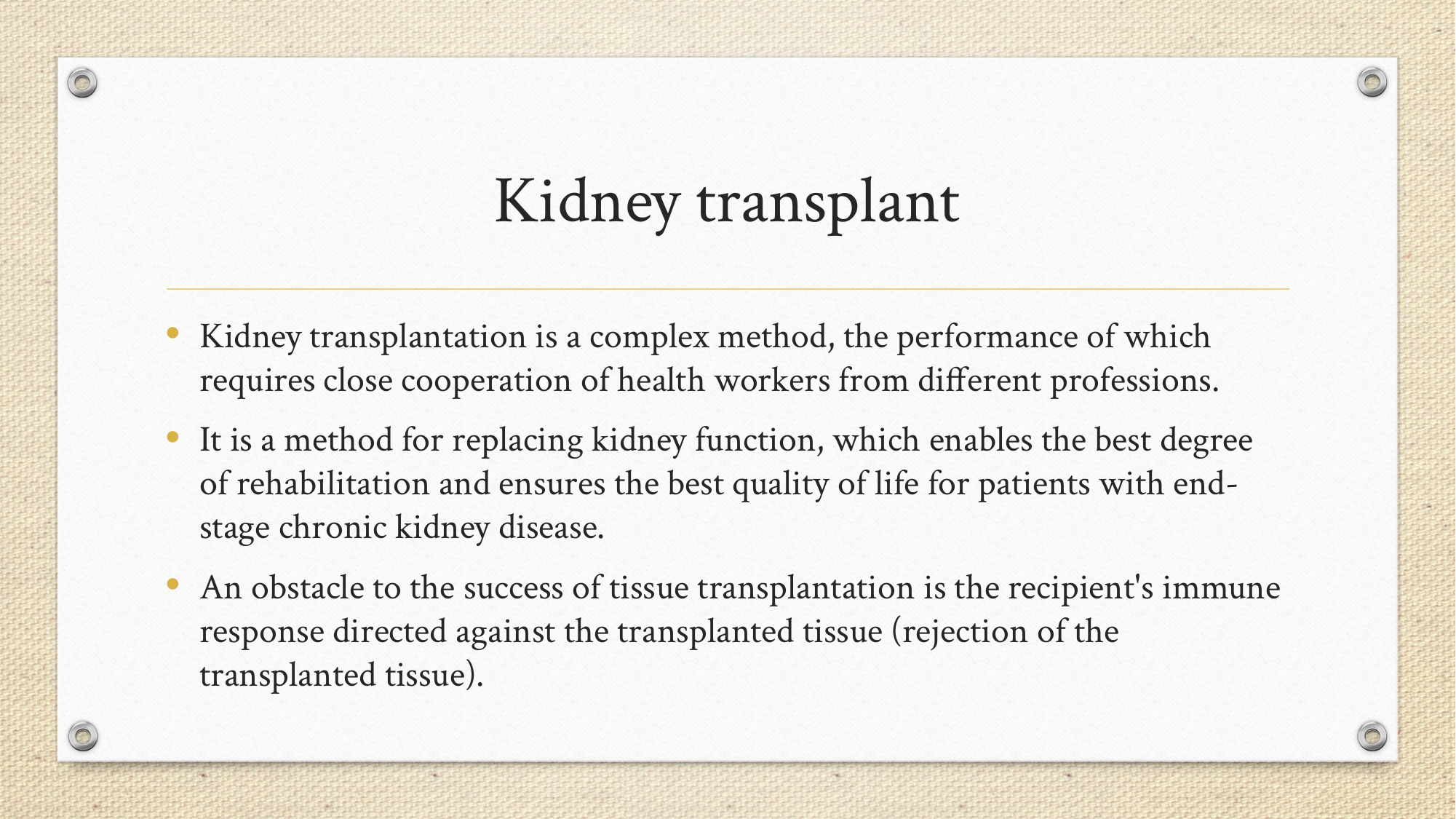

# Kidney transplant
Kidney transplantation is a complex method, the performance of which requires close cooperation of health workers from different professions.
It is a method for replacing kidney function, which enables the best degree of rehabilitation and ensures the best quality of life for patients with end-stage chronic kidney disease.
An obstacle to the success of tissue transplantation is the recipient's immune response directed against the transplanted tissue (rejection of the transplanted tissue).